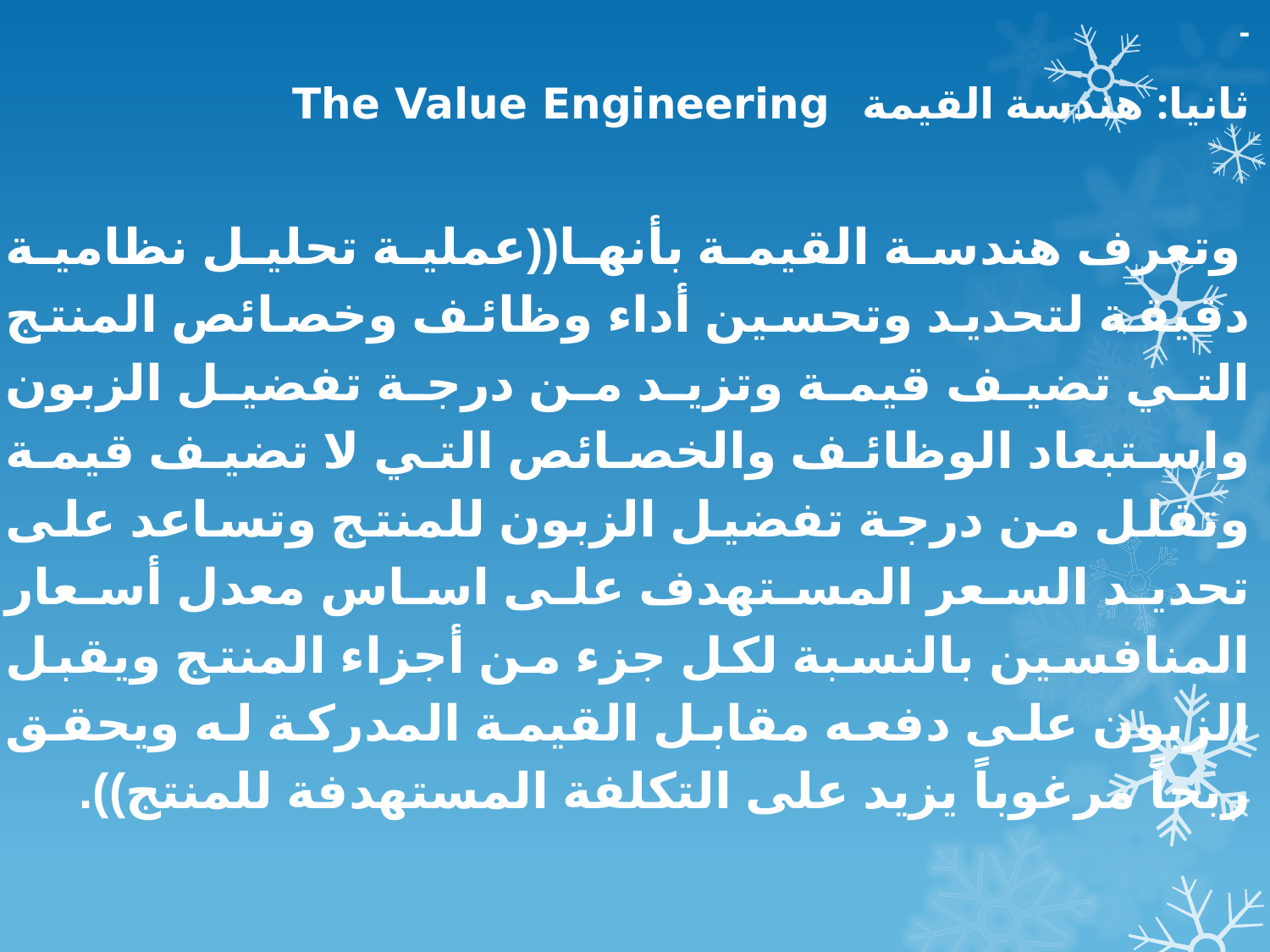

-
ثانيا: هندسة القيمة   The Value Engineering

 وتعرف هندسة القيمة بأنها((عملية تحليل نظامية دقيقة لتحديد وتحسين أداء وظائف وخصائص المنتج التي تضيف قيمة وتزيد من درجة تفضيل الزبون واستبعاد الوظائف والخصائص التي لا تضيف قيمة وتقلل من درجة تفضيل الزبون للمنتج وتساعد على تحديد السعر المستهدف على اساس معدل أسعار المنافسين بالنسبة لكل جزء من أجزاء المنتج ويقبل الزبون على دفعه مقابل القيمة المدركة له ويحقق ربحاً مرغوباً يزيد على التكلفة المستهدفة للمنتج)).